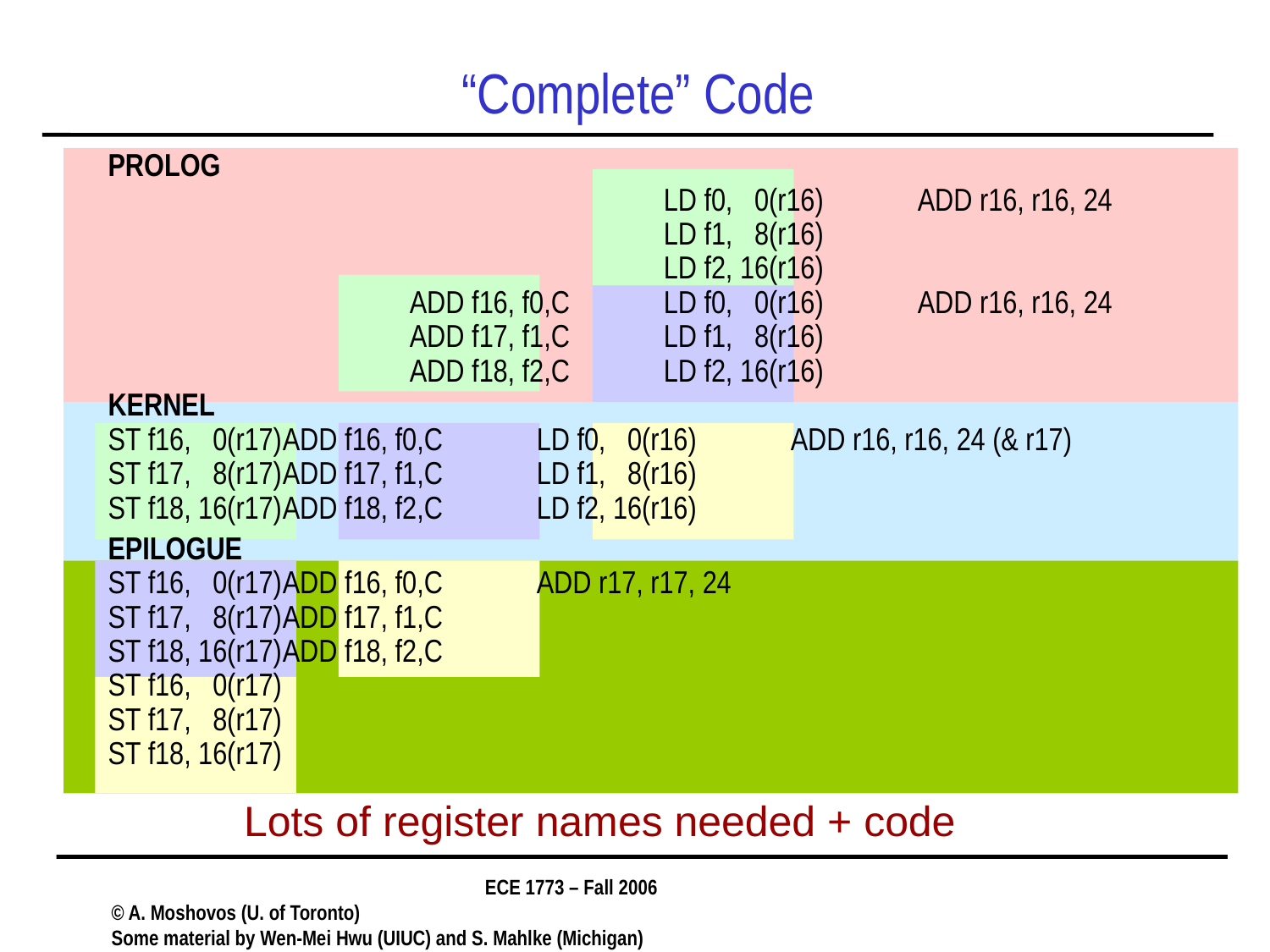

# “Complete” Code
PROLOG
					LD f0,   0(r16)	ADD r16, r16, 24
					LD f1,   8(r16)
					LD f2, 16(r16)
			ADD f16, f0,C	LD f0,   0(r16)	ADD r16, r16, 24
			ADD f17, f1,C	LD f1,   8(r16)
			ADD f18, f2,C	LD f2, 16(r16)
KERNEL
ST f16,   0(r17)	ADD f16, f0,C	LD f0,   0(r16)	ADD r16, r16, 24 (& r17)
ST f17,   8(r17)	ADD f17, f1,C	LD f1,   8(r16)
ST f18, 16(r17)	ADD f18, f2,C	LD f2, 16(r16)
EPILOGUE
ST f16,   0(r17)	ADD f16, f0,C	ADD r17, r17, 24
ST f17,   8(r17)	ADD f17, f1,C
ST f18, 16(r17)	ADD f18, f2,C
ST f16,   0(r17)
ST f17,   8(r17)
ST f18, 16(r17)

Lots of register names needed + code
ECE 1773 – Fall 2006
© A. Moshovos (U. of Toronto)
Some material by Wen-Mei Hwu (UIUC) and S. Mahlke (Michigan)